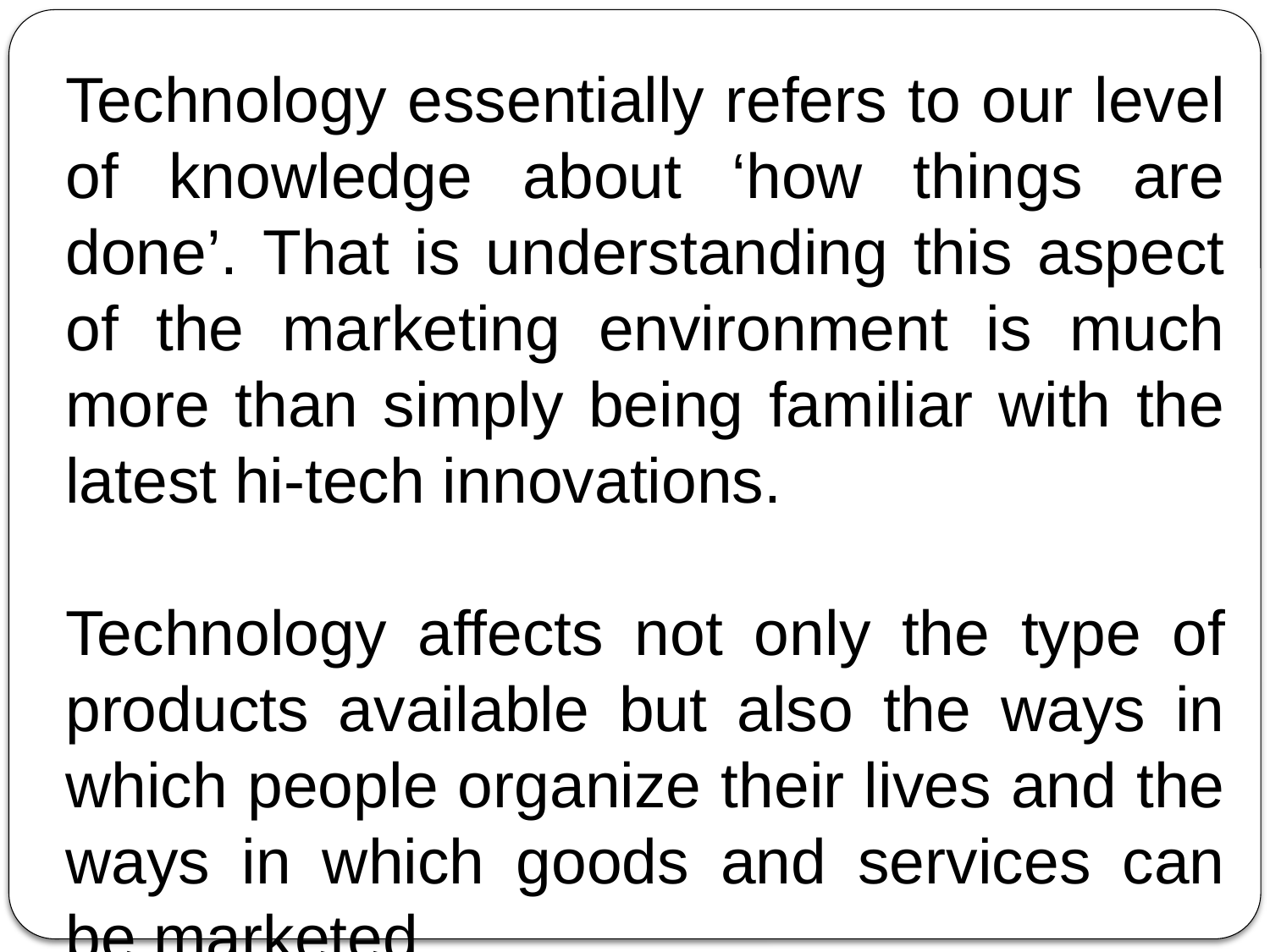

Technology essentially refers to our level of knowledge about ‘how things are done’. That is understanding this aspect of the marketing environment is much more than simply being familiar with the latest hi-tech innovations.

Technology affects not only the type of products available but also the ways in which people organize their lives and the ways in which goods and services can be marketed.